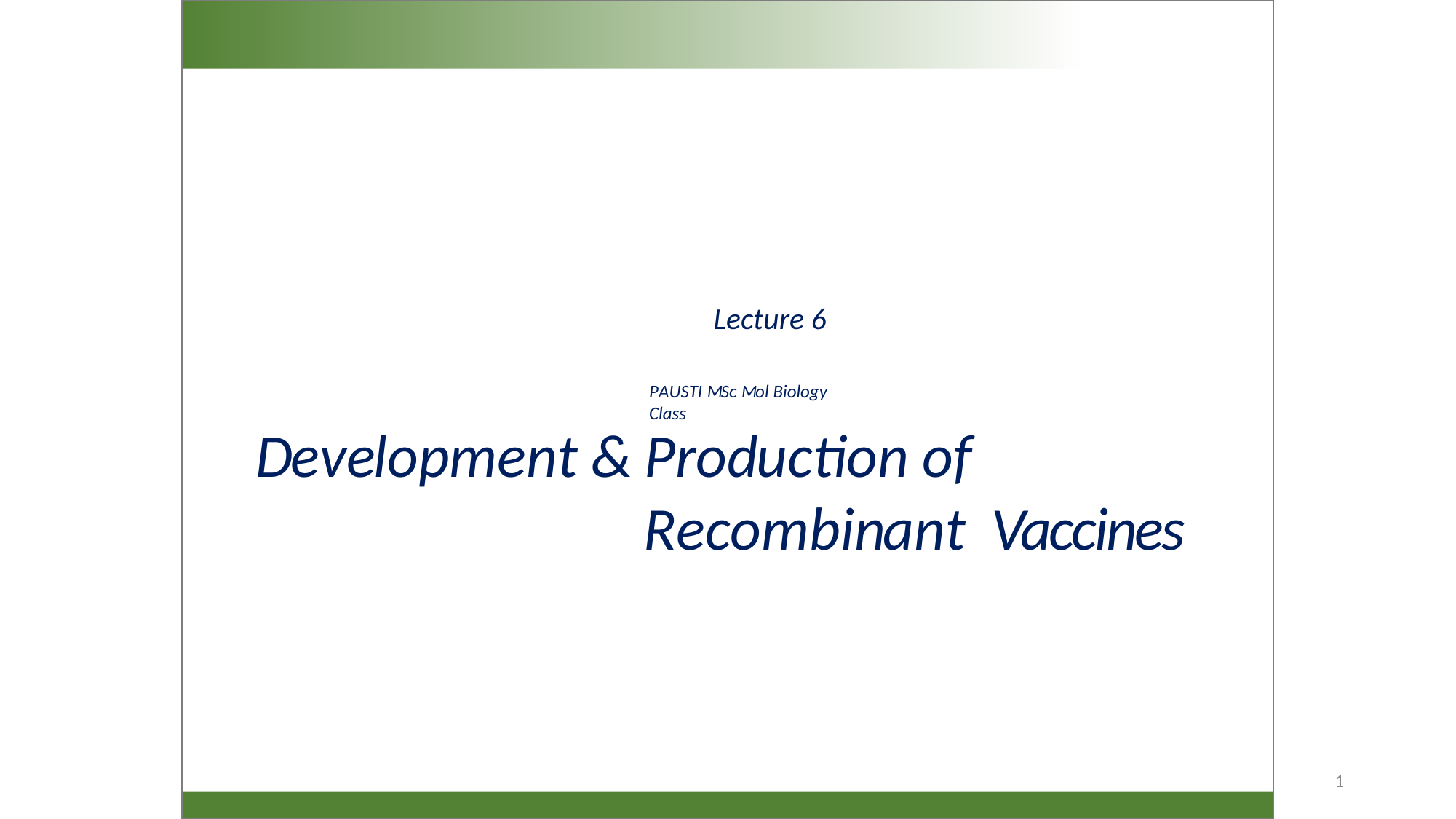

Lecture 6
PAUSTI MSc Mol Biology Class
# Development & Production of Recombinant  Vaccines
1